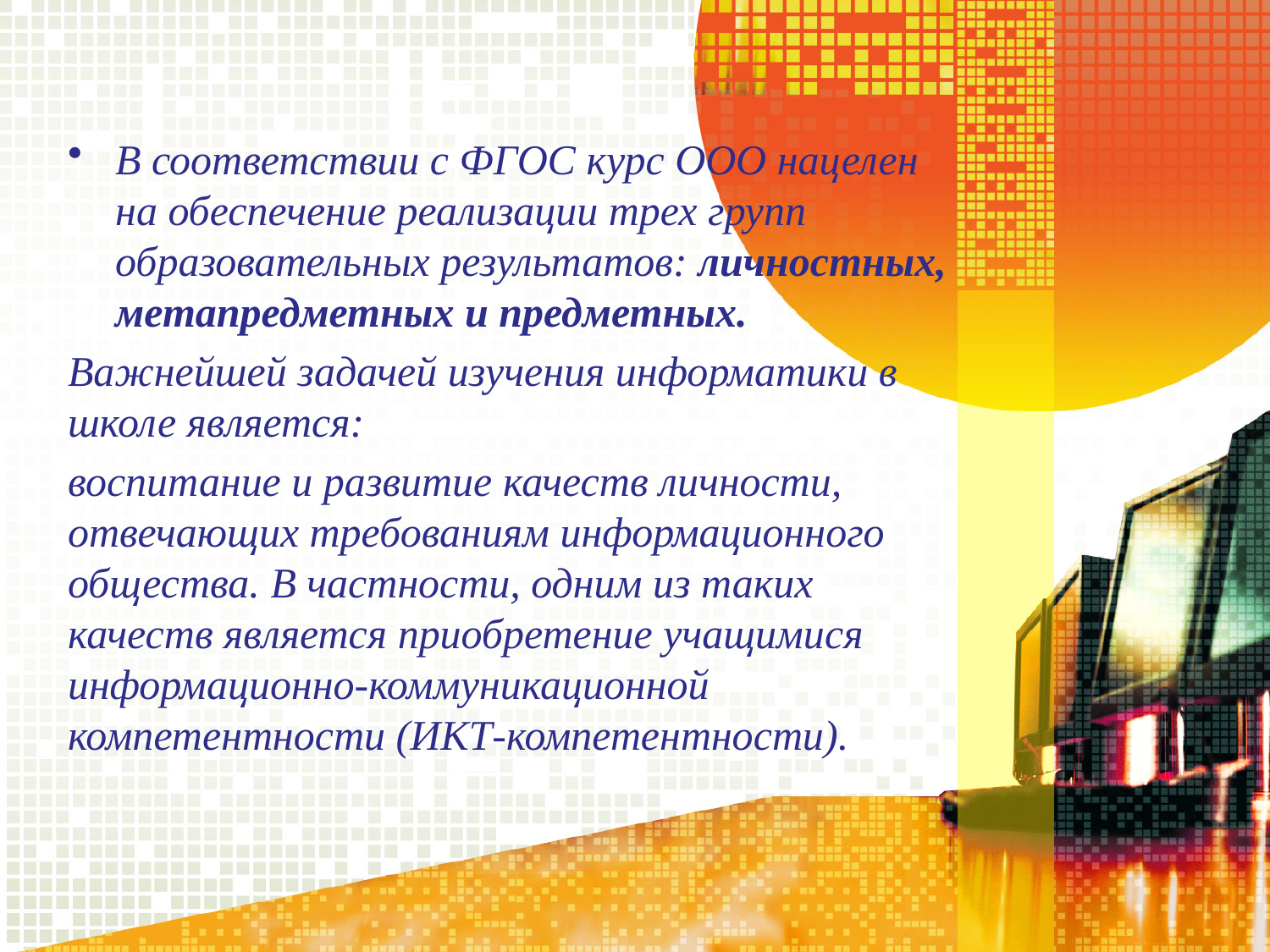

В соответствии с ФГОС курс ООО нацелен на обеспечение реализации трех групп образовательных результатов: личностных, метапредметных и предметных.
Важнейшей задачей изучения информатики в школе является:
воспитание и развитие качеств личности, отвечающих требованиям информационного общества. В частности, одним из таких качеств является приобретение учащимися информационно-коммуникационной компетентности (ИКТ-компетентности).